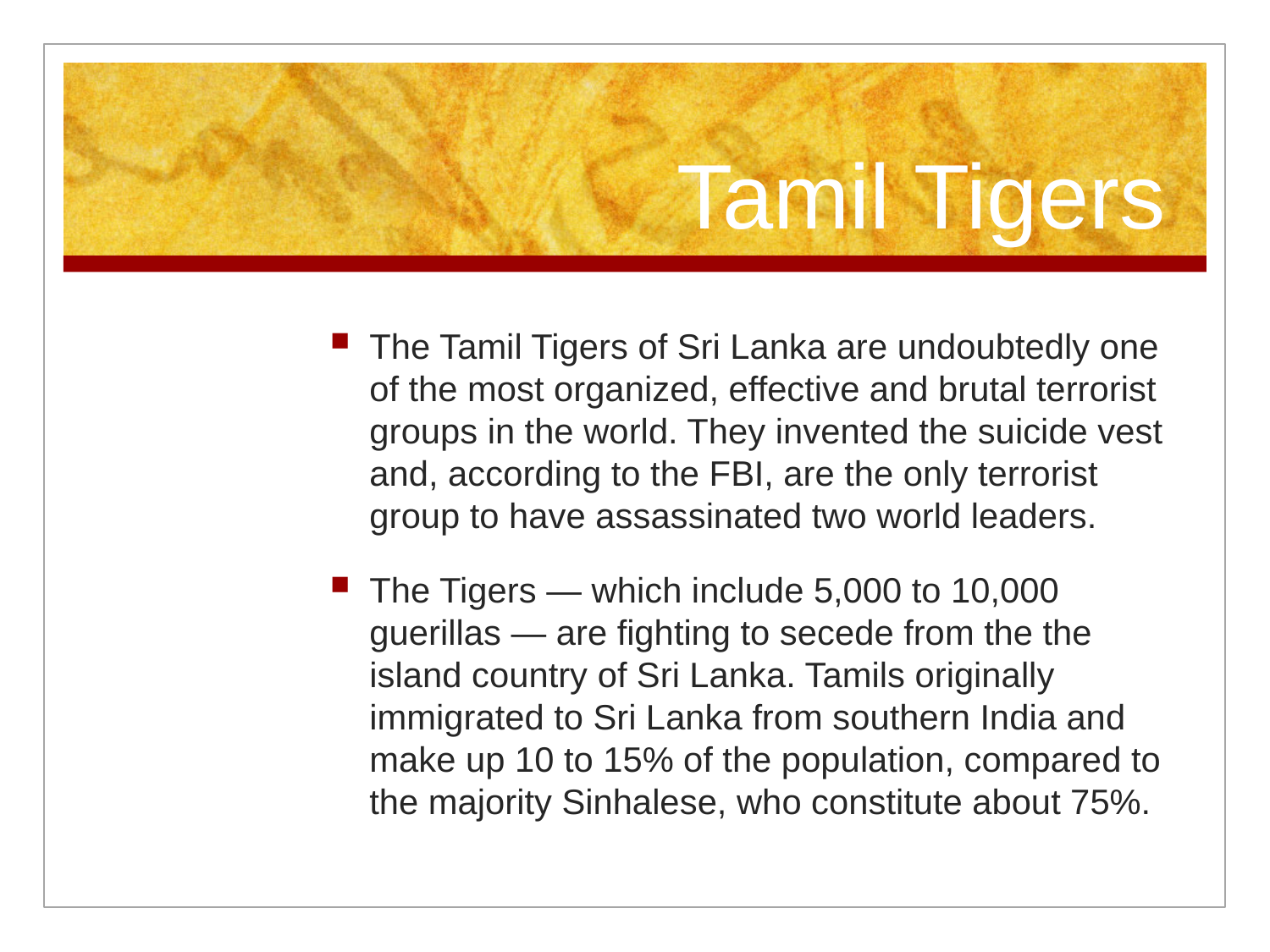

# Tamil Tigers
The Tamil Tigers of Sri Lanka are undoubtedly one of the most organized, effective and brutal terrorist groups in the world. They invented the suicide vest and, according to the FBI, are the only terrorist group to have assassinated two world leaders.
The Tigers — which include 5,000 to 10,000 guerillas — are fighting to secede from the the island country of Sri Lanka. Tamils originally immigrated to Sri Lanka from southern India and make up 10 to 15% of the population, compared to the majority Sinhalese, who constitute about 75%.